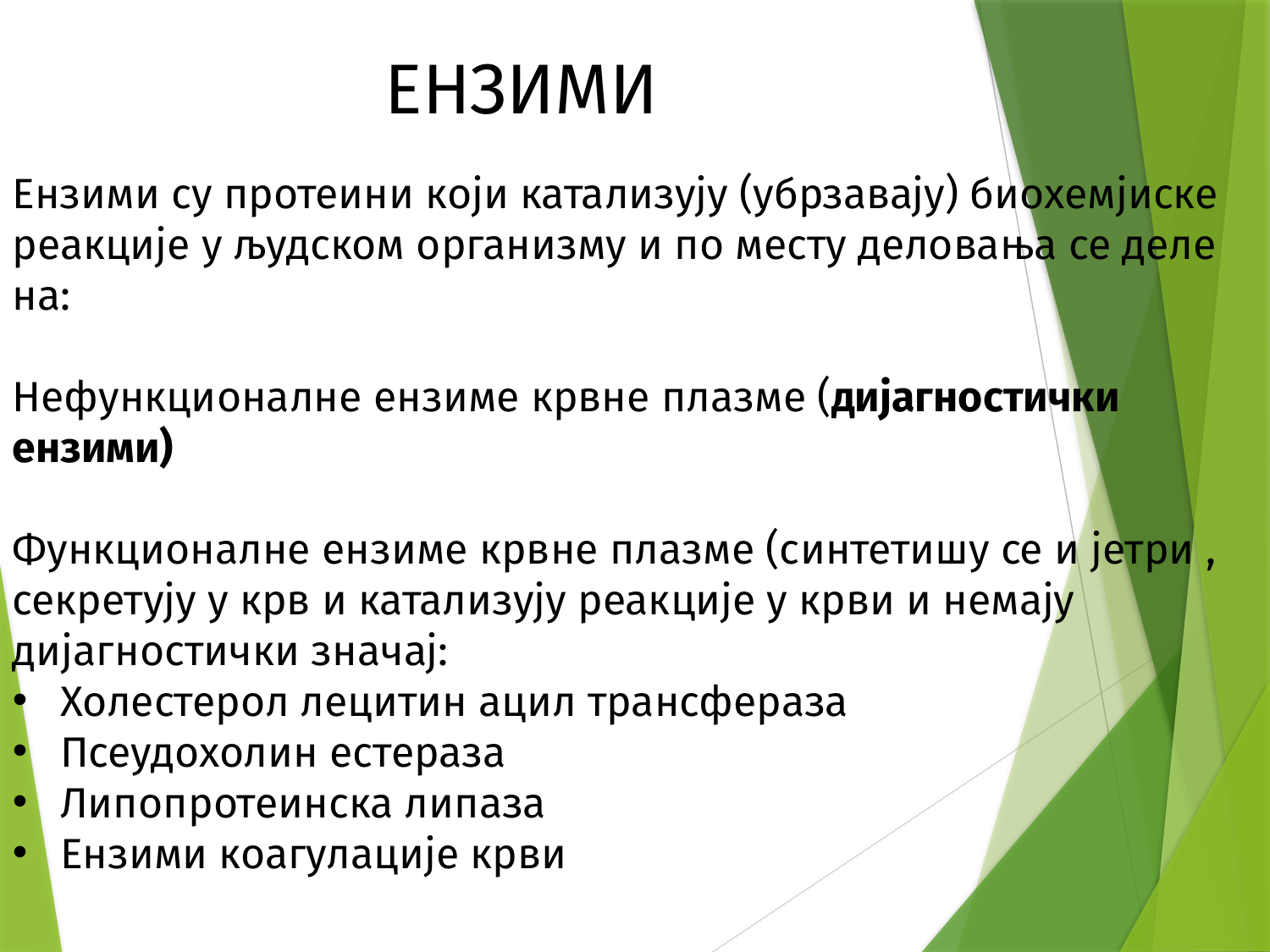

ЕНЗИМИ
Ензими су протеини који катализују (убрзавају) биохемјиске реакције у људском организму и по месту деловања се деле на:
Нефункционалне ензиме крвне плазме (дијагностички ензими)
Функционалне ензиме крвне плазме (синтетишу се и јетри , секретују у крв и катализују реакције у крви и немају дијагностички значај:
Холестерол лецитин ацил трансфераза
Псеудохолин естераза
Липопротеинска липаза
Ензими коагулације крви